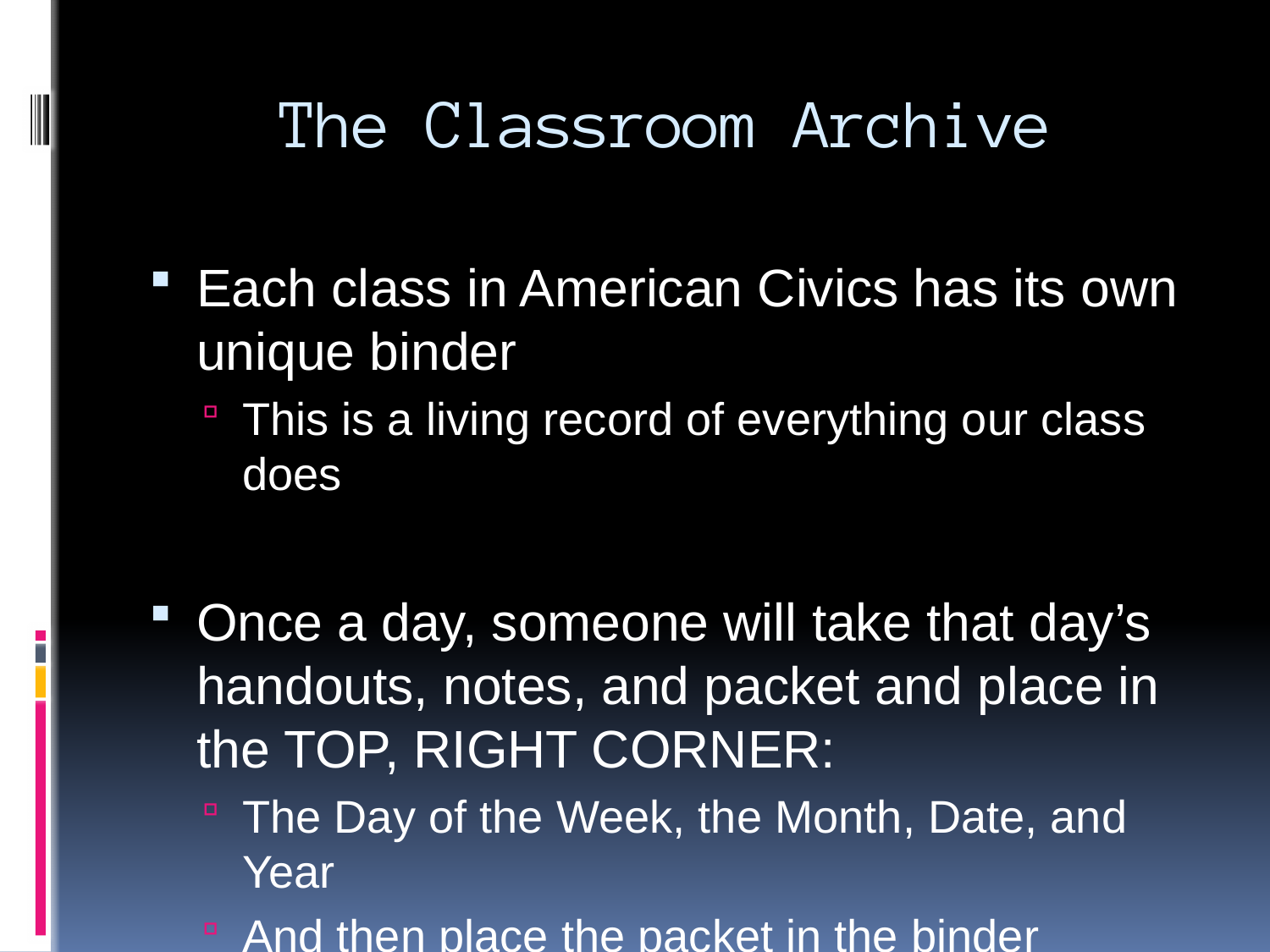

# The Classroom Archive
Each class in American Civics has its own unique binder
This is a living record of everything our class does

Once a day, someone will take that day’s handouts, notes, and packet and place in the TOP, RIGHT CORNER:
The Day of the Week, the Month, Date, and Year
And then place the packet in the binder